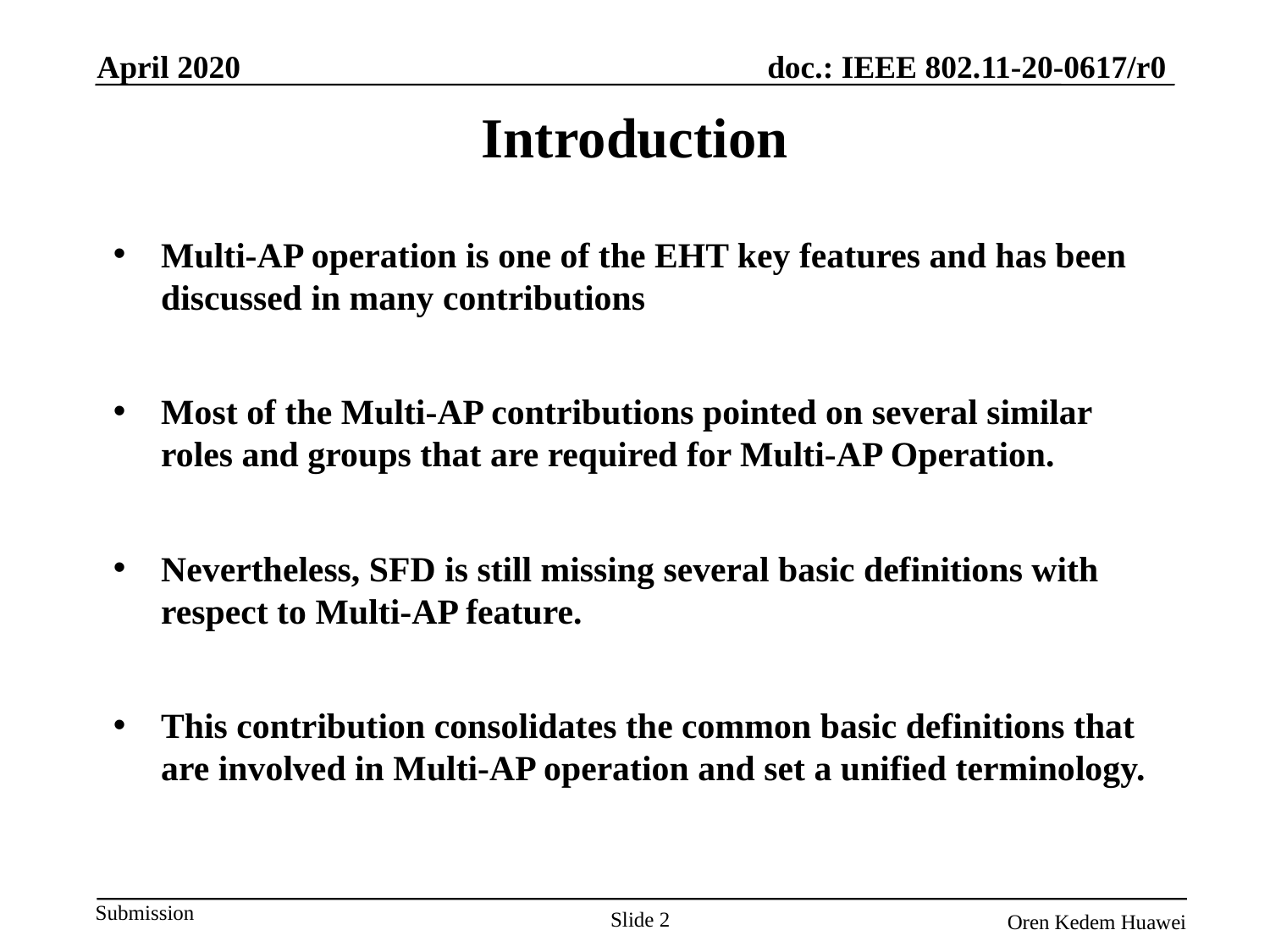

April 2020
# Introduction
Multi-AP operation is one of the EHT key features and has been discussed in many contributions

Most of the Multi-AP contributions pointed on several similar roles and groups that are required for Multi-AP Operation.

Nevertheless, SFD is still missing several basic definitions with respect to Multi-AP feature.

This contribution consolidates the common basic definitions that are involved in Multi-AP operation and set a unified terminology.
Slide 2
Oren Kedem Huawei